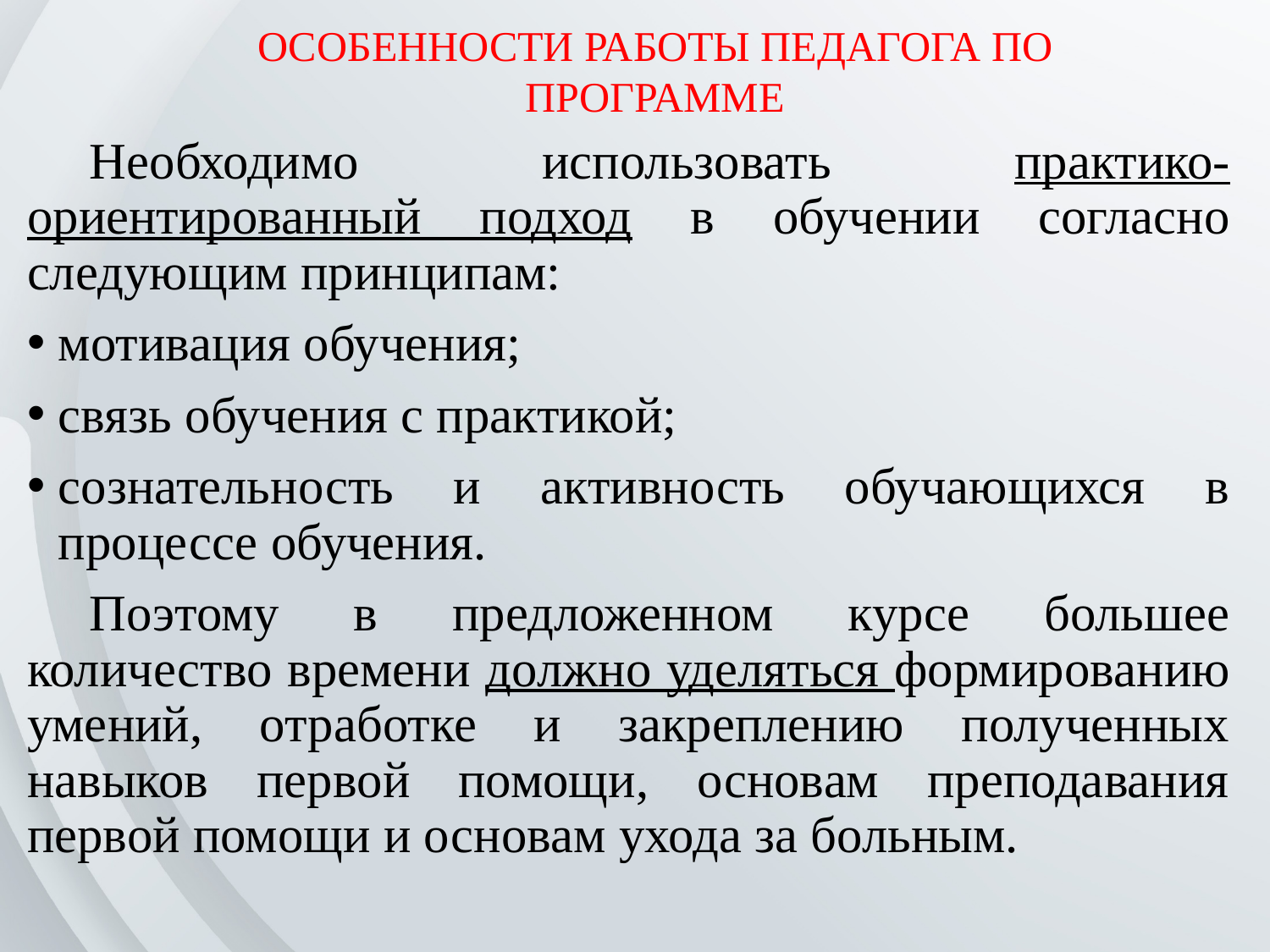

ОСОБЕННОСТИ РАБОТЫ ПЕДАГОГА ПО ПРОГРАММЕ
Необходимо использовать практико-ориентированный подход в обучении согласно следующим принципам:
мотивация обучения;
связь обучения с практикой;
сознательность и активность обучающихся в процессе обучения.
Поэтому в предложенном курсе большее количество времени должно уделяться формированию умений, отработке и закреплению полученных навыков первой помощи, основам преподавания первой помощи и основам ухода за больным.